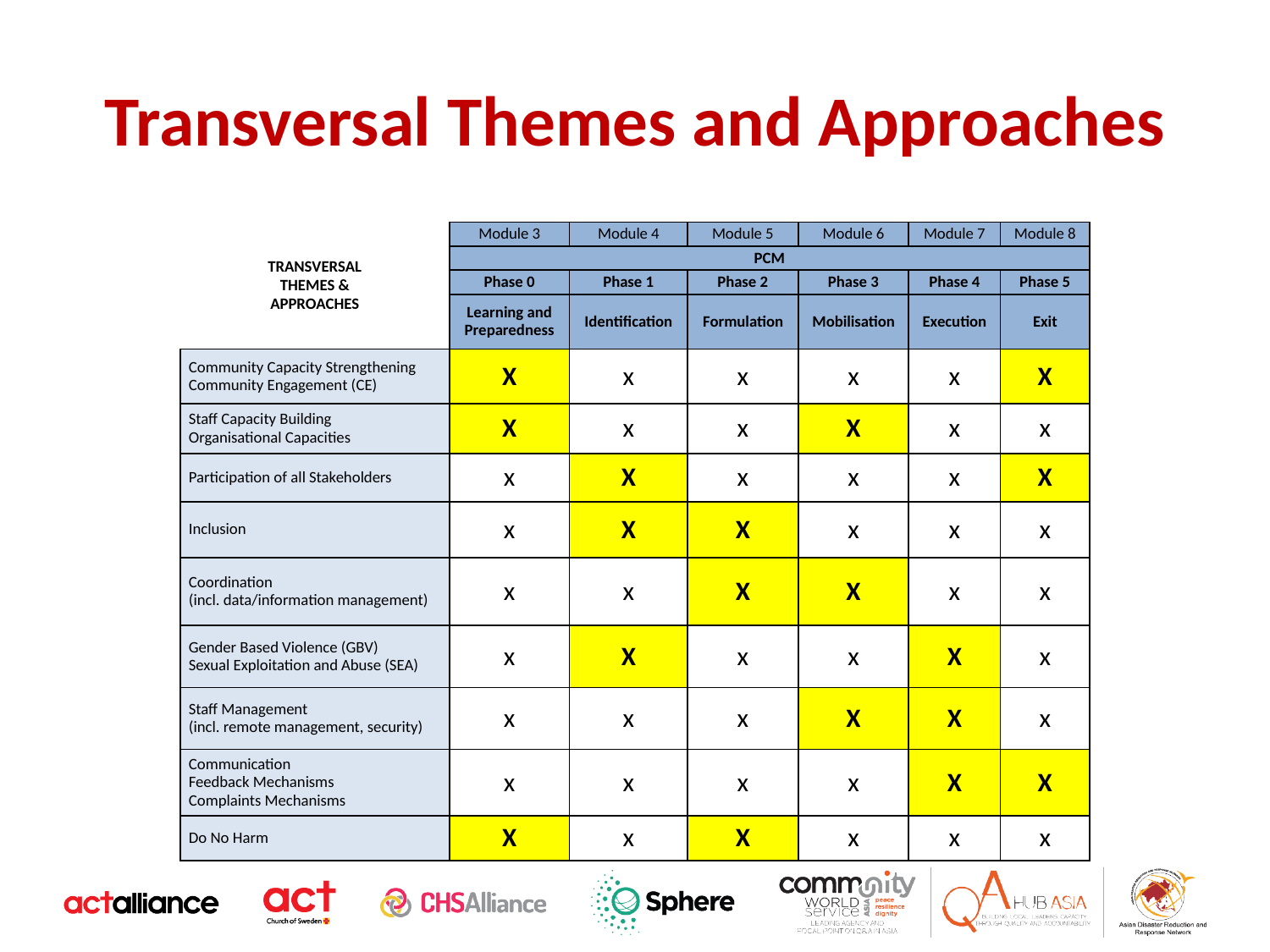

# Transversal Themes and Approaches
| TRANSVERSAL THEMES & APPROACHES | Module 3 | Module 4 | Module 5 | Module 6 | Module 7 | Module 8 |
| --- | --- | --- | --- | --- | --- | --- |
|  | PCM |  |  |  |  |  |
|  | Phase 0 | Phase 1 | Phase 2 | Phase 3 | Phase 4 | Phase 5 |
|  | Learning and Preparedness | Identification | Formulation | Mobilisation | Execution | Exit |
| Community Capacity Strengthening Community Engagement (CE) | X | x | x | x | x | X |
| Staff Capacity Building Organisational Capacities | X | x | x | X | x | x |
| Participation of all Stakeholders | x | X | x | x | x | X |
| Inclusion | x | X | X | x | x | x |
| Coordination (incl. data/information management) | x | x | X | X | x | x |
| Gender Based Violence (GBV) Sexual Exploitation and Abuse (SEA) | x | X | x | x | X | x |
| Staff Management (incl. remote management, security) | x | x | x | X | X | x |
| Communication Feedback Mechanisms Complaints Mechanisms | x | x | x | x | X | X |
| Do No Harm | X | x | X | x | x | x |